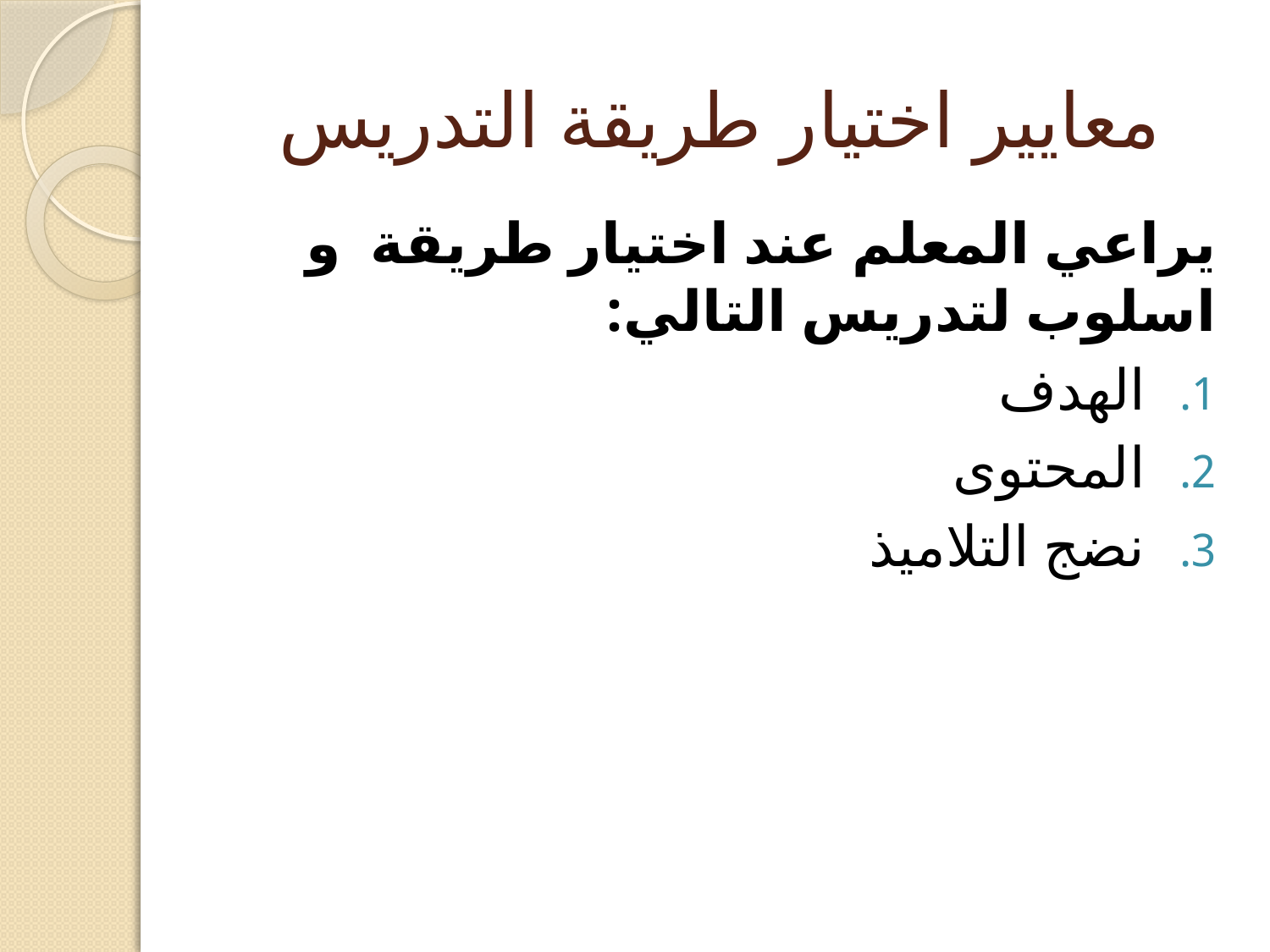

# معايير اختيار طريقة التدريس
يراعي المعلم عند اختيار طريقة  و اسلوب لتدريس التالي:
الهدف
المحتوى
نضج التلاميذ